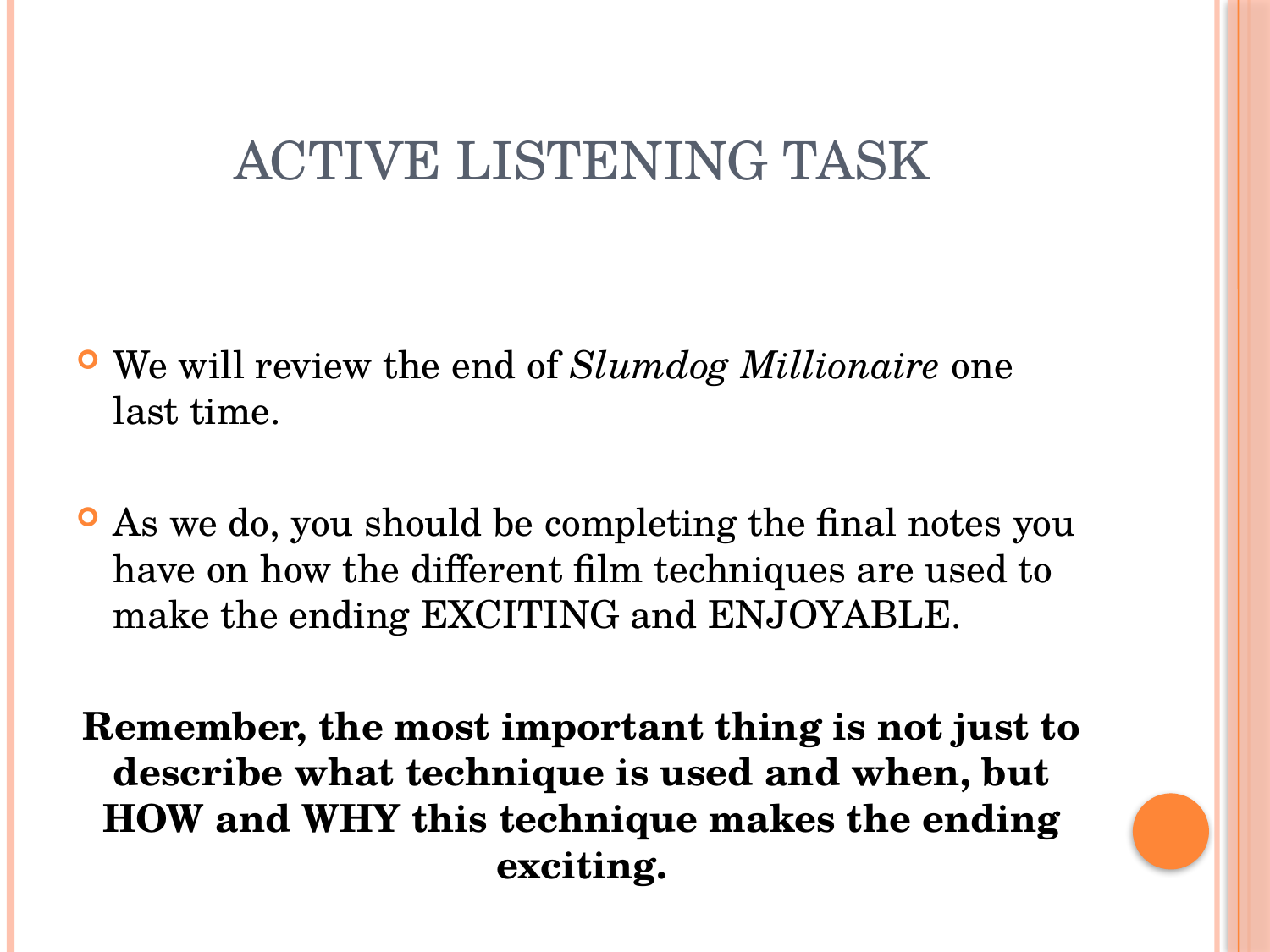

# Active Listening Task

We will review the end of Slumdog Millionaire one last time.

As we do, you should be completing the final notes you have on how the different film techniques are used to make the ending EXCITING and ENJOYABLE.

Remember, the most important thing is not just to describe what technique is used and when, but HOW and WHY this technique makes the ending exciting.